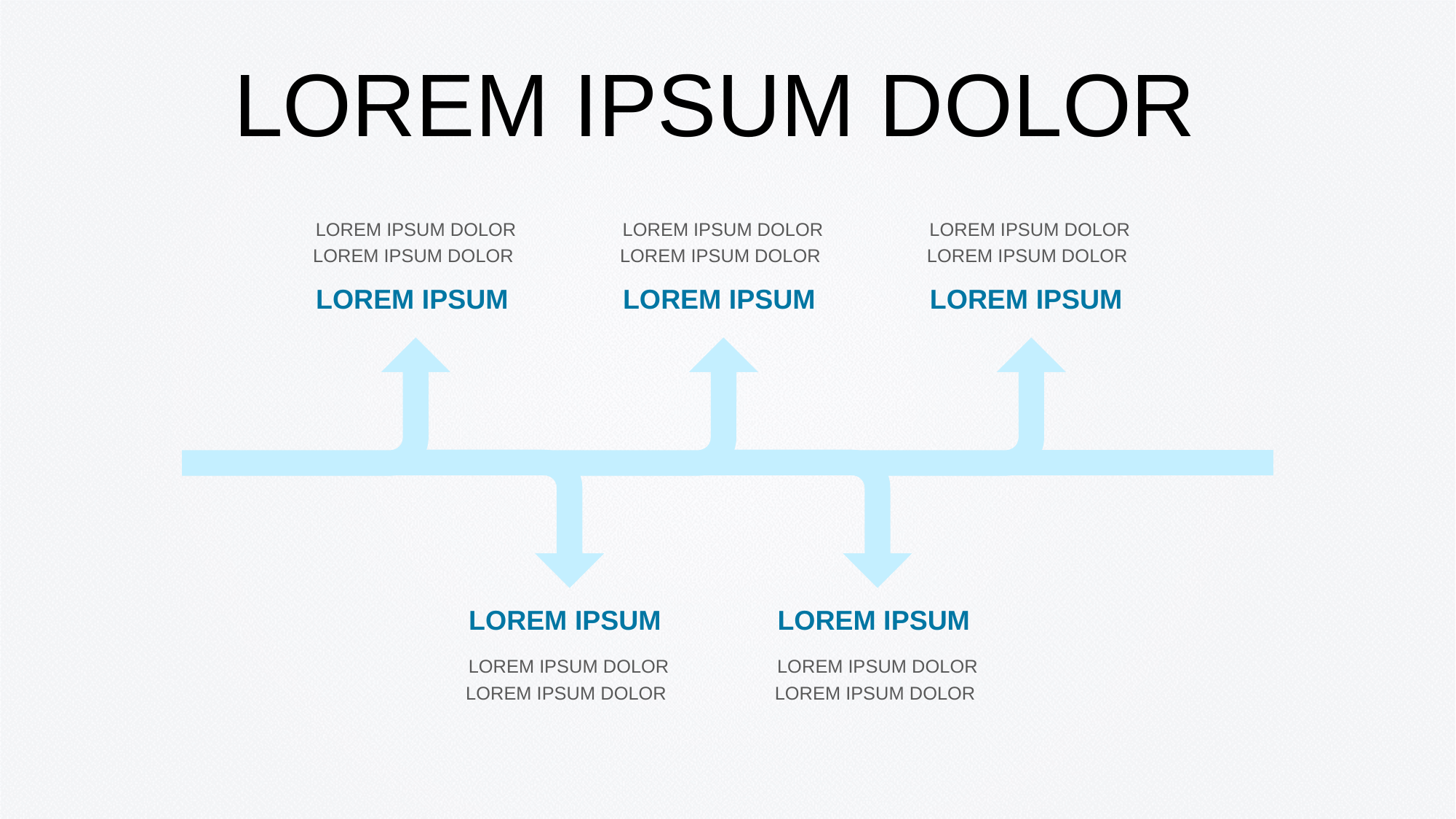

# LOREM IPSUM DOLOR
LOREM IPSUM DOLOR LOREM IPSUM DOLOR
LOREM IPSUM DOLOR LOREM IPSUM DOLOR
LOREM IPSUM DOLOR LOREM IPSUM DOLOR
LOREM IPSUM
LOREM IPSUM
LOREM IPSUM

LOREM IPSUM
LOREM IPSUM
LOREM IPSUM DOLOR LOREM IPSUM DOLOR
LOREM IPSUM DOLOR LOREM IPSUM DOLOR